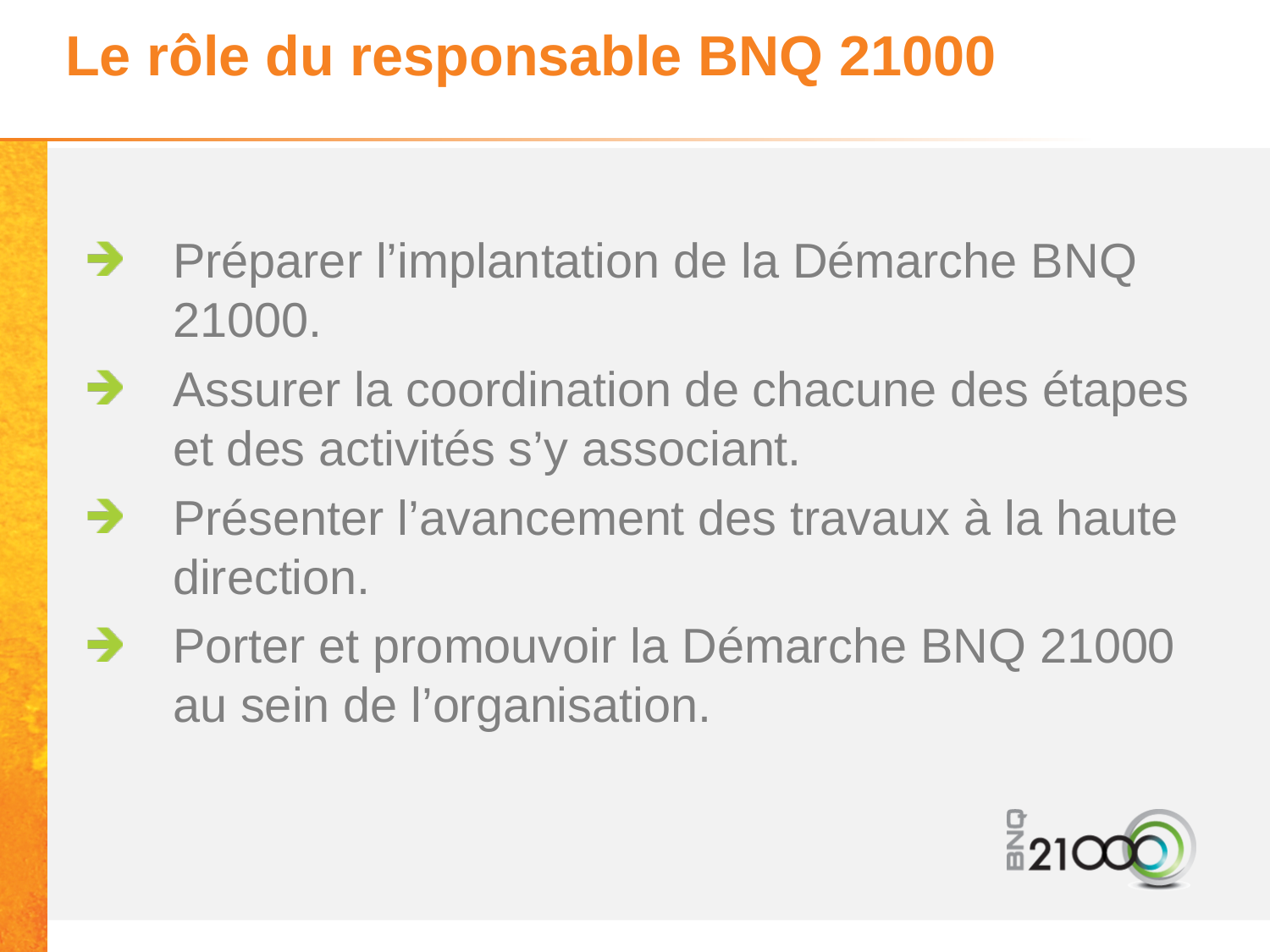

# Le rôle du responsable BNQ 21000
Préparer l’implantation de la Démarche BNQ 21000.
Assurer la coordination de chacune des étapes et des activités s’y associant.
Présenter l’avancement des travaux à la haute direction.
Porter et promouvoir la Démarche BNQ 21000 au sein de l’organisation.